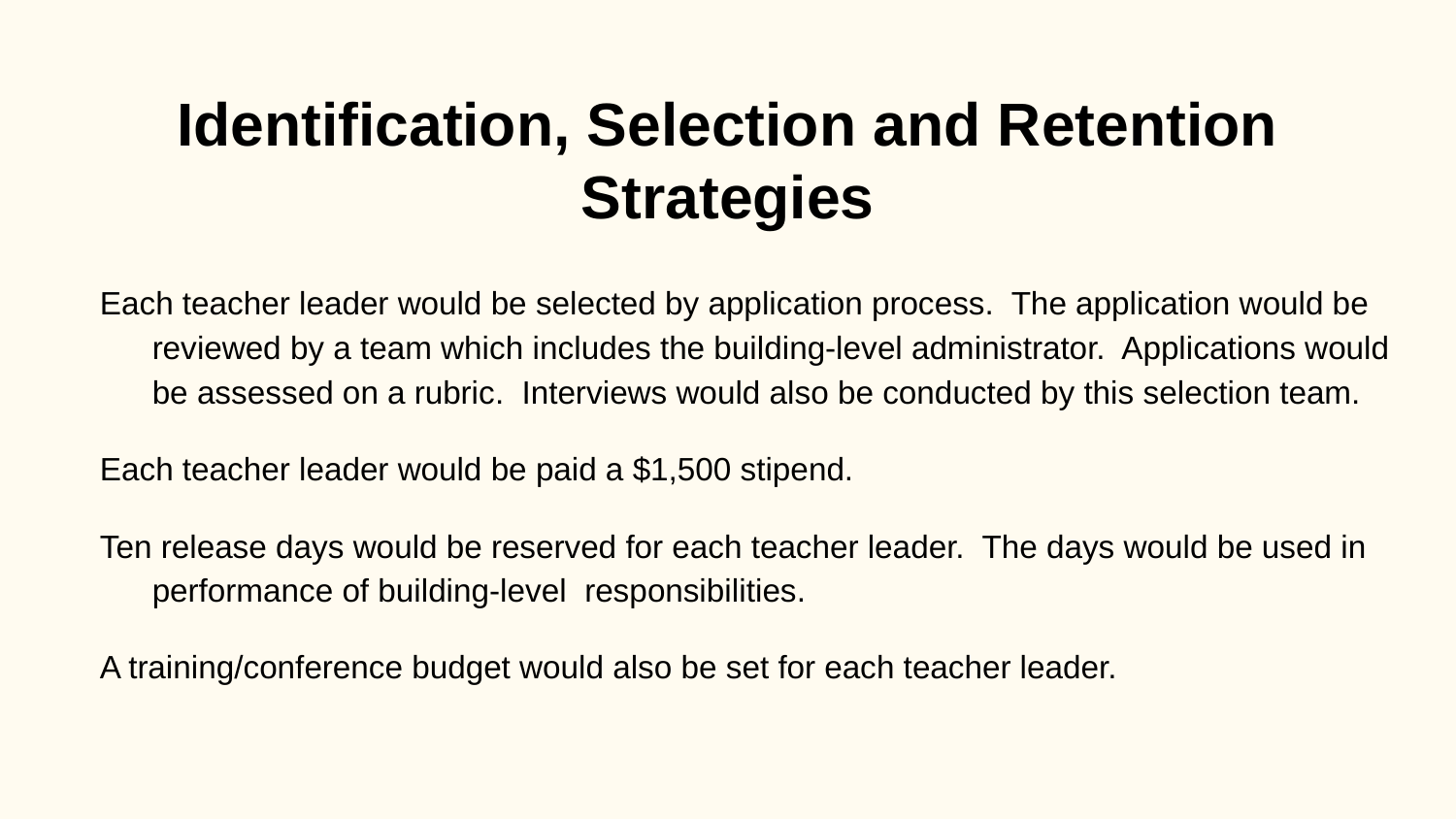

# Identification, Selection and Retention Strategies

Each teacher leader would be selected by application process.  The application would be reviewed by a team which includes the building-level administrator.  Applications would be assessed on a rubric.  Interviews would also be conducted by this selection team.
Each teacher leader would be paid a $1,500 stipend.
Ten release days would be reserved for each teacher leader.  The days would be used in performance of building-level  responsibilities.
A training/conference budget would also be set for each teacher leader.